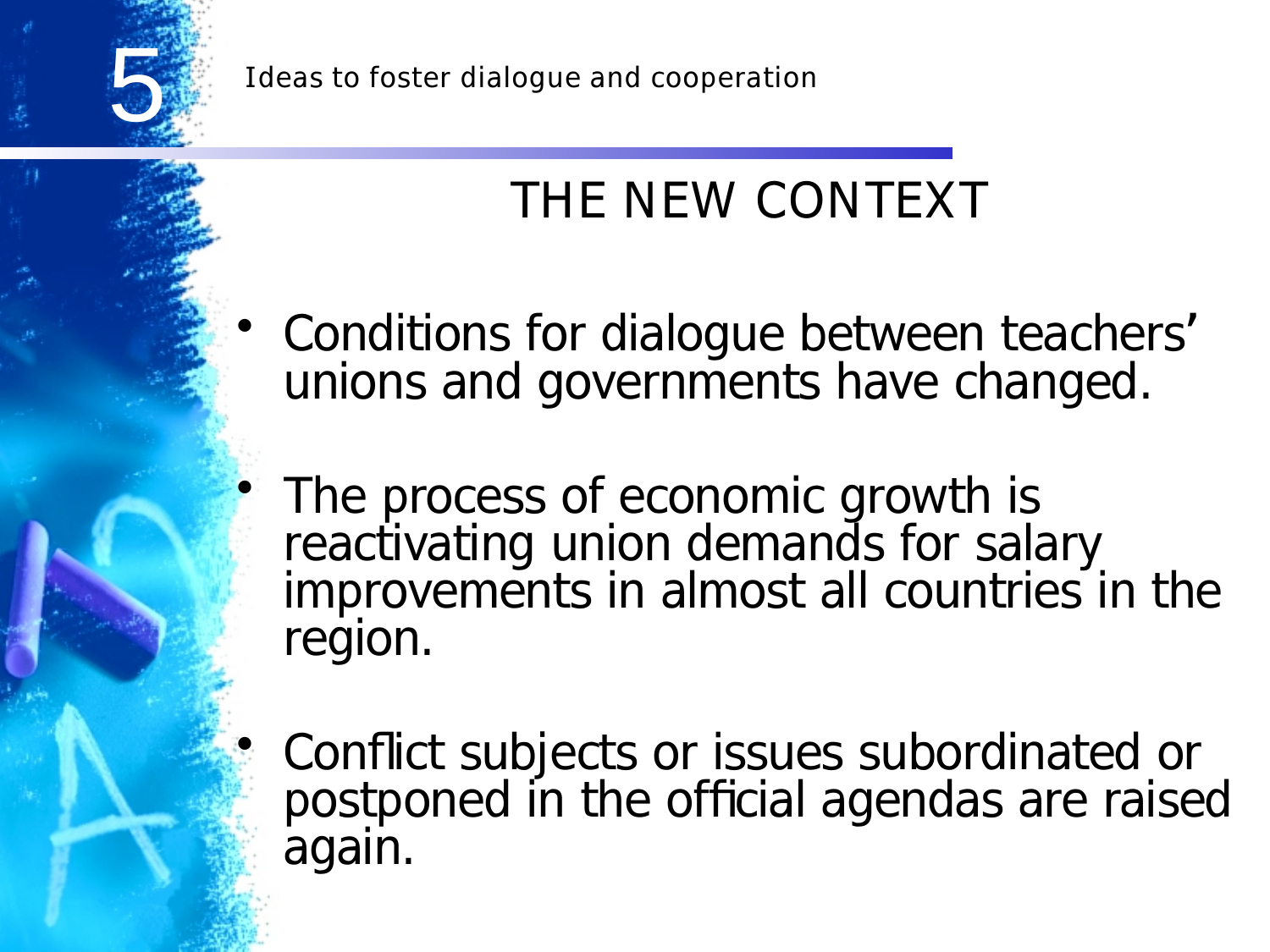

Ideas to foster dialogue and cooperation
	THE NEW CONTEXT

Conditions for dialogue between teachers’ unions and governments have changed.

The process of economic growth is reactivating union demands for salary improvements in almost all countries in the region.

Conflict subjects or issues subordinated or postponed in the official agendas are raised again.